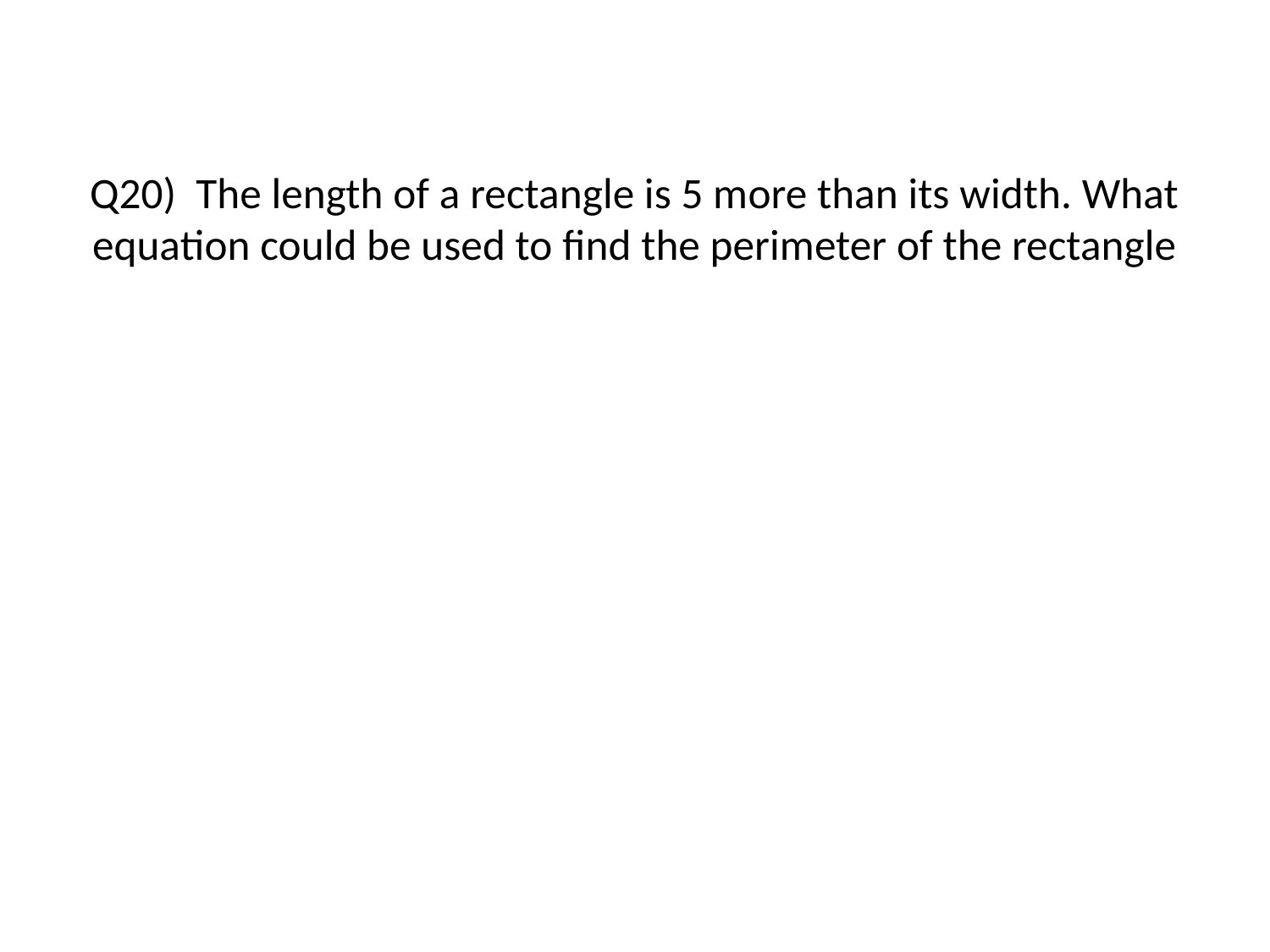

# Q20)  The length of a rectangle is 5 more than its width. What equation could be used to find the perimeter of the rectangle